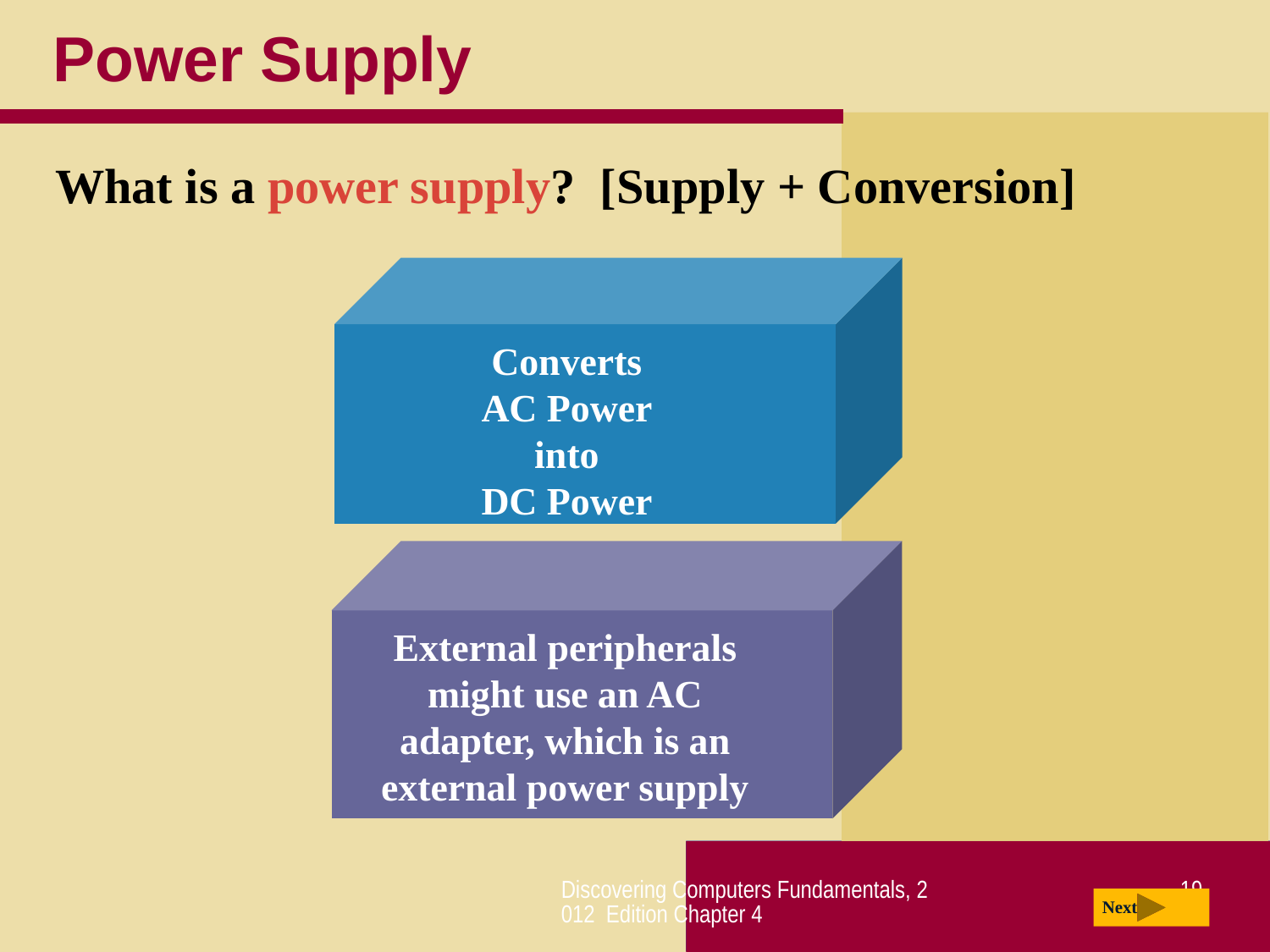

# Power Supply
What is a power supply?  [Supply + Conversion]

Converts
AC Power
into
DC Power

External peripherals might use an AC adapter, which is an external power supply
Discovering Computers Fundamentals, 2012  Edition Chapter 4
19

Next